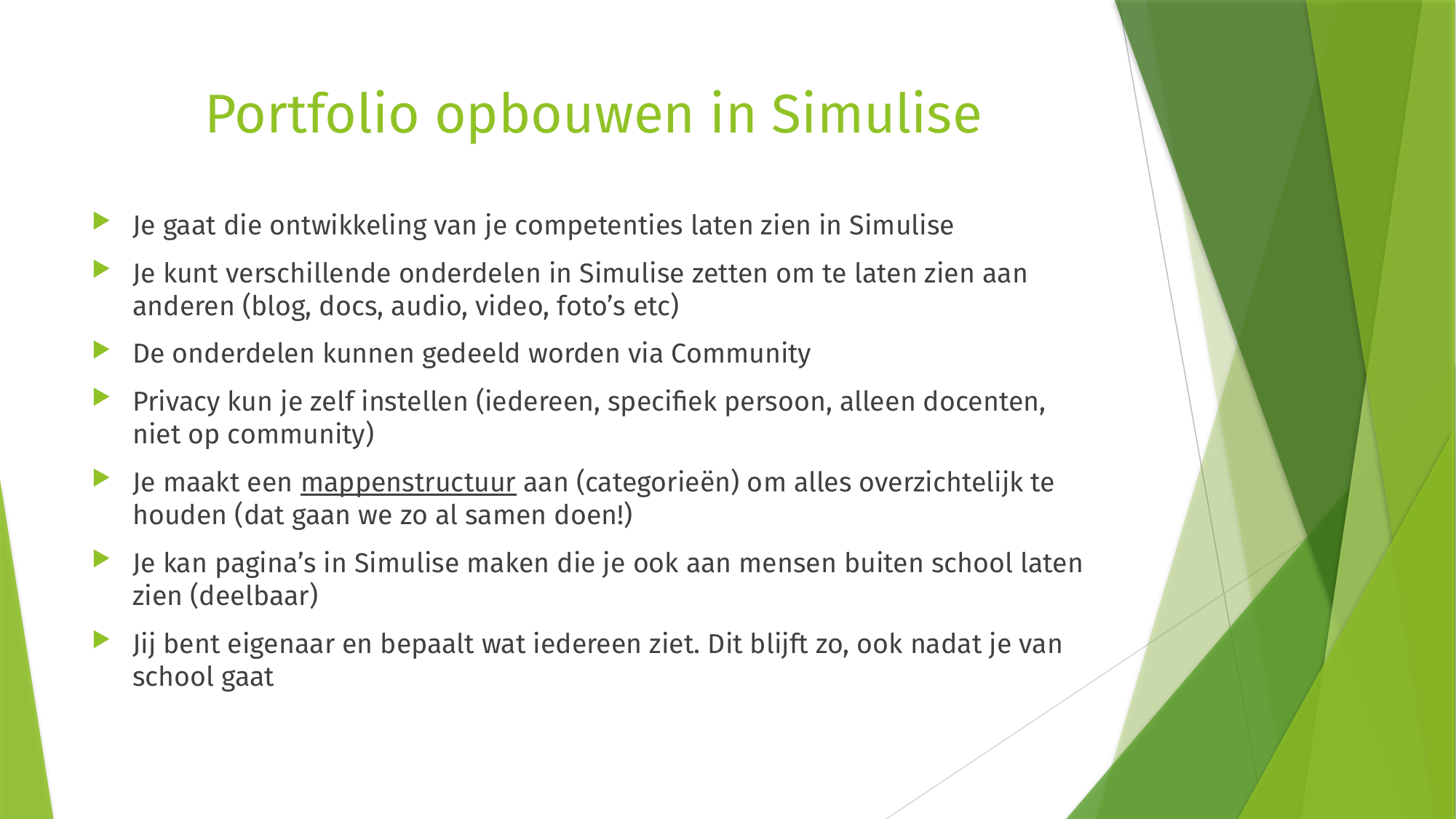

# Portfolio opbouwen in Simulise
Je gaat die ontwikkeling van je competenties laten zien in Simulise
Je kunt verschillende onderdelen in Simulise zetten om te laten zien aan anderen (blog, docs, audio, video, foto’s etc)
De onderdelen kunnen gedeeld worden via Community
Privacy kun je zelf instellen (iedereen, specifiek persoon, alleen docenten, niet op community)
Je maakt een mappenstructuur aan (categorieën) om alles overzichtelijk te houden (dat gaan we zo al samen doen!)
Je kan pagina’s in Simulise maken die je ook aan mensen buiten school laten zien (deelbaar)
Jij bent eigenaar en bepaalt wat iedereen ziet. Dit blijft zo, ook nadat je van school gaat